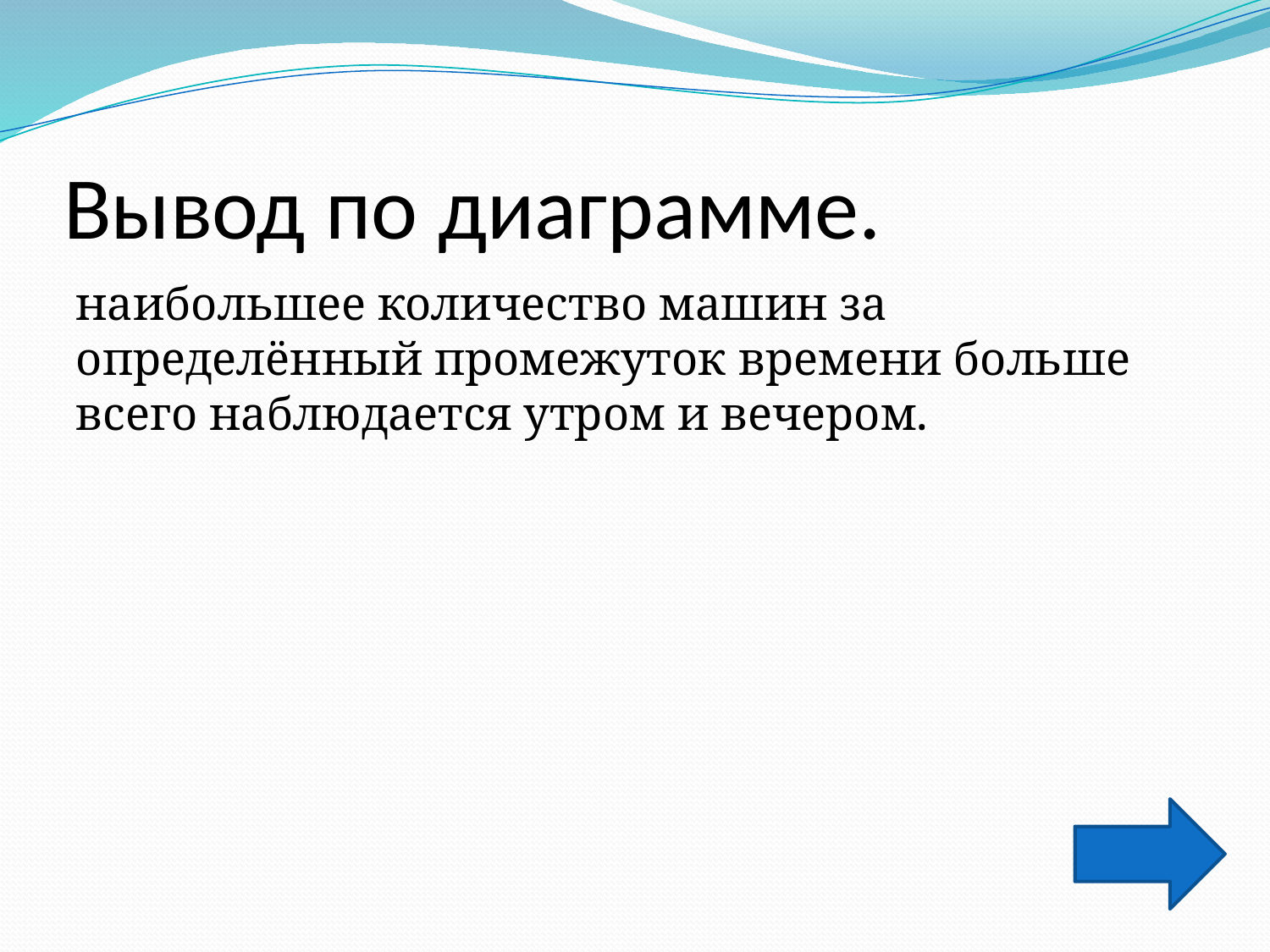

# Вывод по диаграмме.
наибольшее количество машин за определённый промежуток времени больше всего наблюдается утром и вечером.